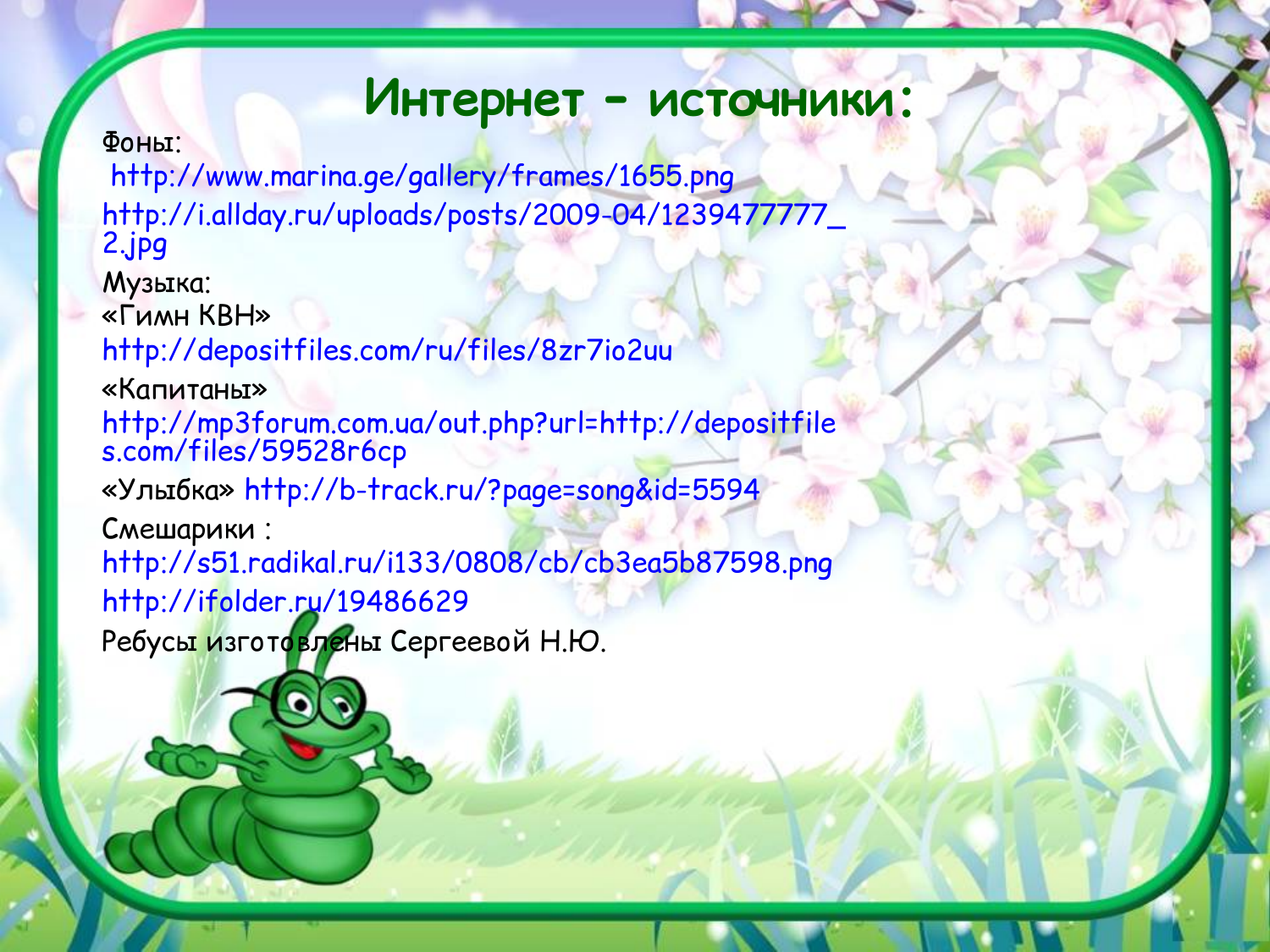

Интернет – источники:
Фоны:
 http://www.marina.ge/gallery/frames/1655.png
http://i.allday.ru/uploads/posts/2009-04/1239477777_2.jpg
Музыка:
«Гимн КВН» http://depositfiles.com/ru/files/8zr7io2uu
«Капитаны» http://mp3forum.com.ua/out.php?url=http://depositfiles.com/files/59528r6cp
«Улыбка» http://b-track.ru/?page=song&id=5594
Смешарики :
http://s51.radikal.ru/i133/0808/cb/cb3ea5b87598.png
http://ifolder.ru/19486629
Ребусы изготовлены Сергеевой Н.Ю.